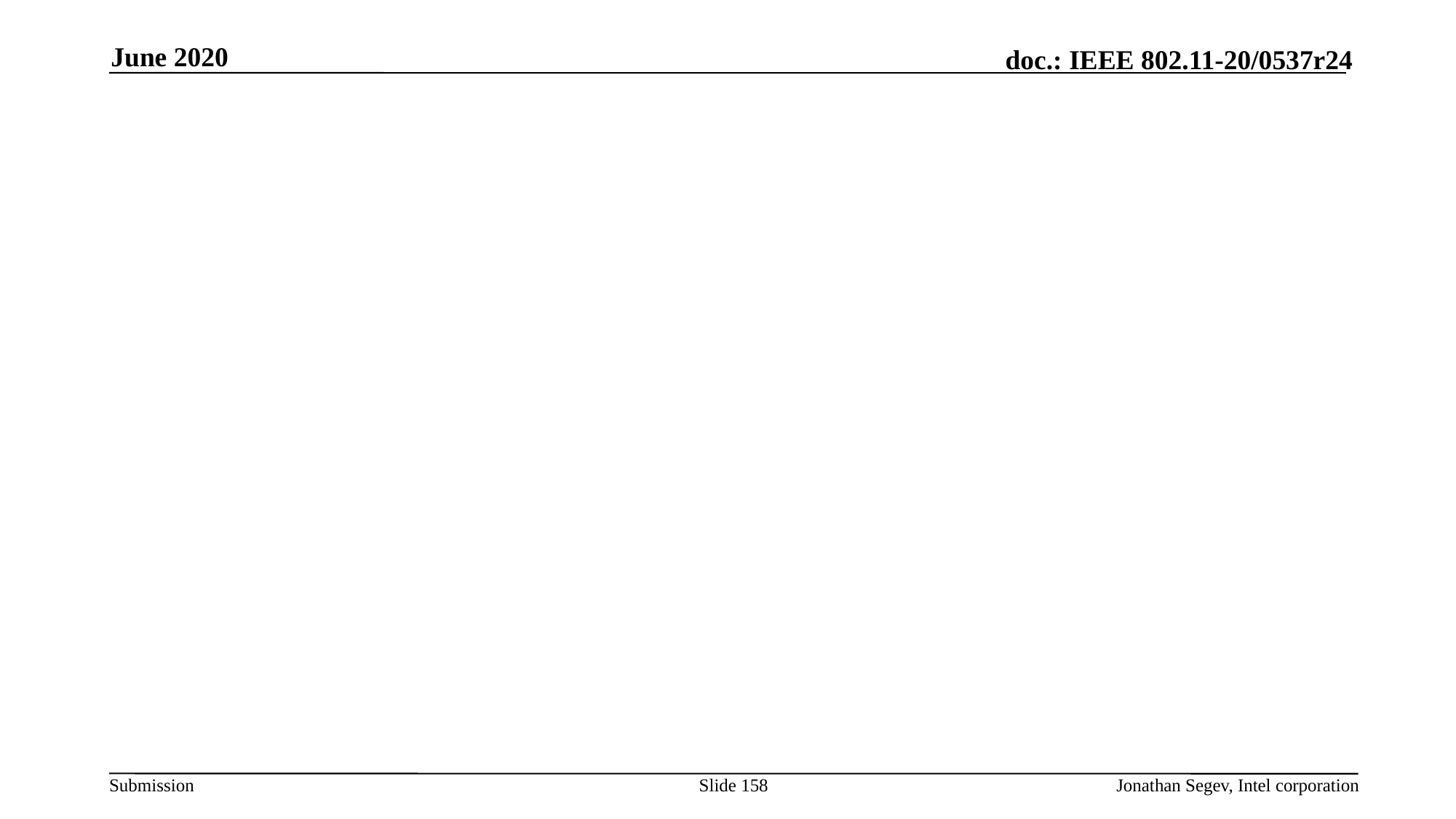

June 2020
#

Slide 158
Jonathan Segev, Intel corporation